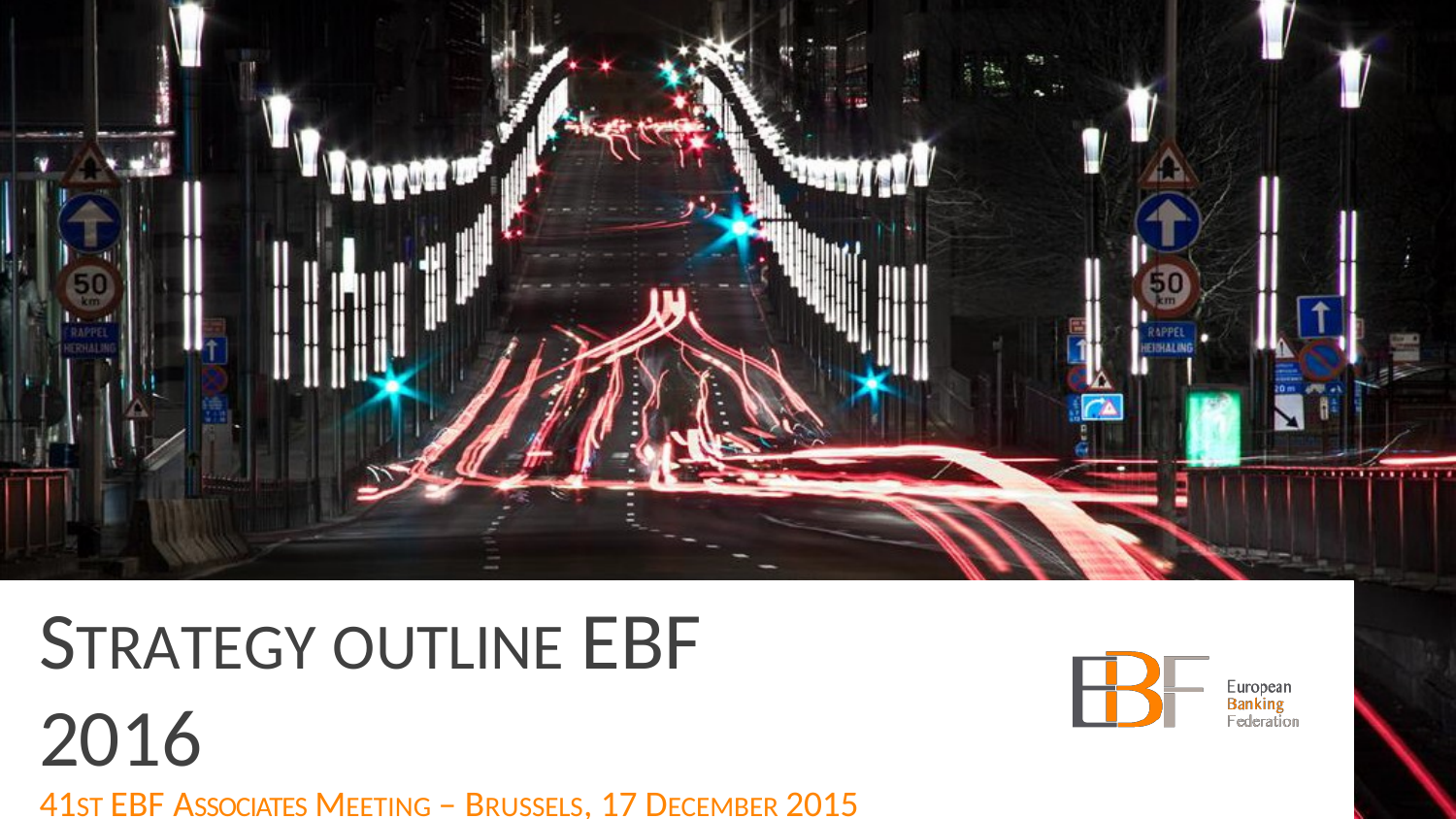

STRATEGY OUTLINE EBF 2016
41ST EBF ASSOCIATES MEETING – BRUSSELS, 17 DECEMBER 2015

1